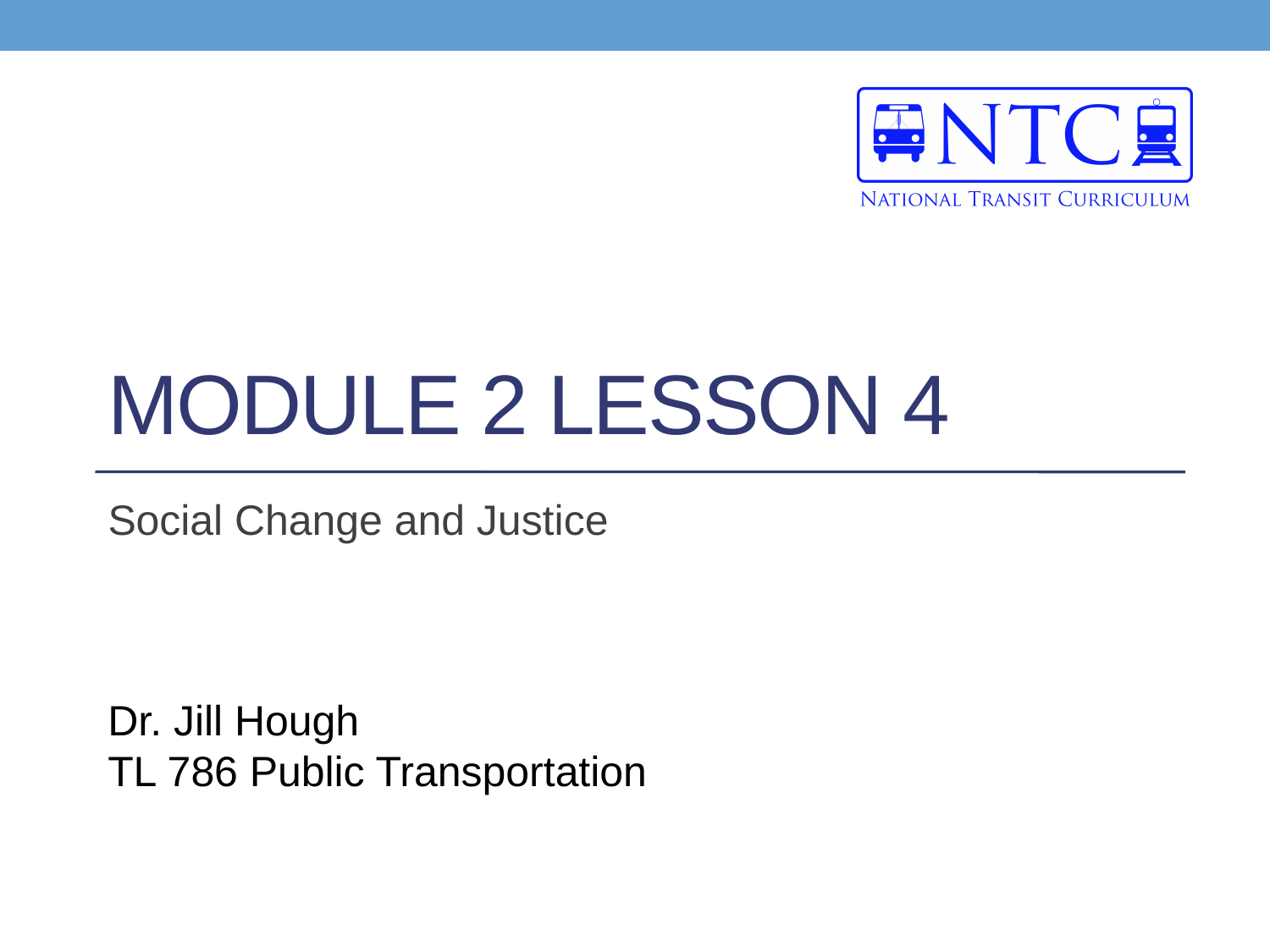

# Module 2 Lesson 4
Social Change and Justice
Dr. Jill Hough
TL 786 Public Transportation